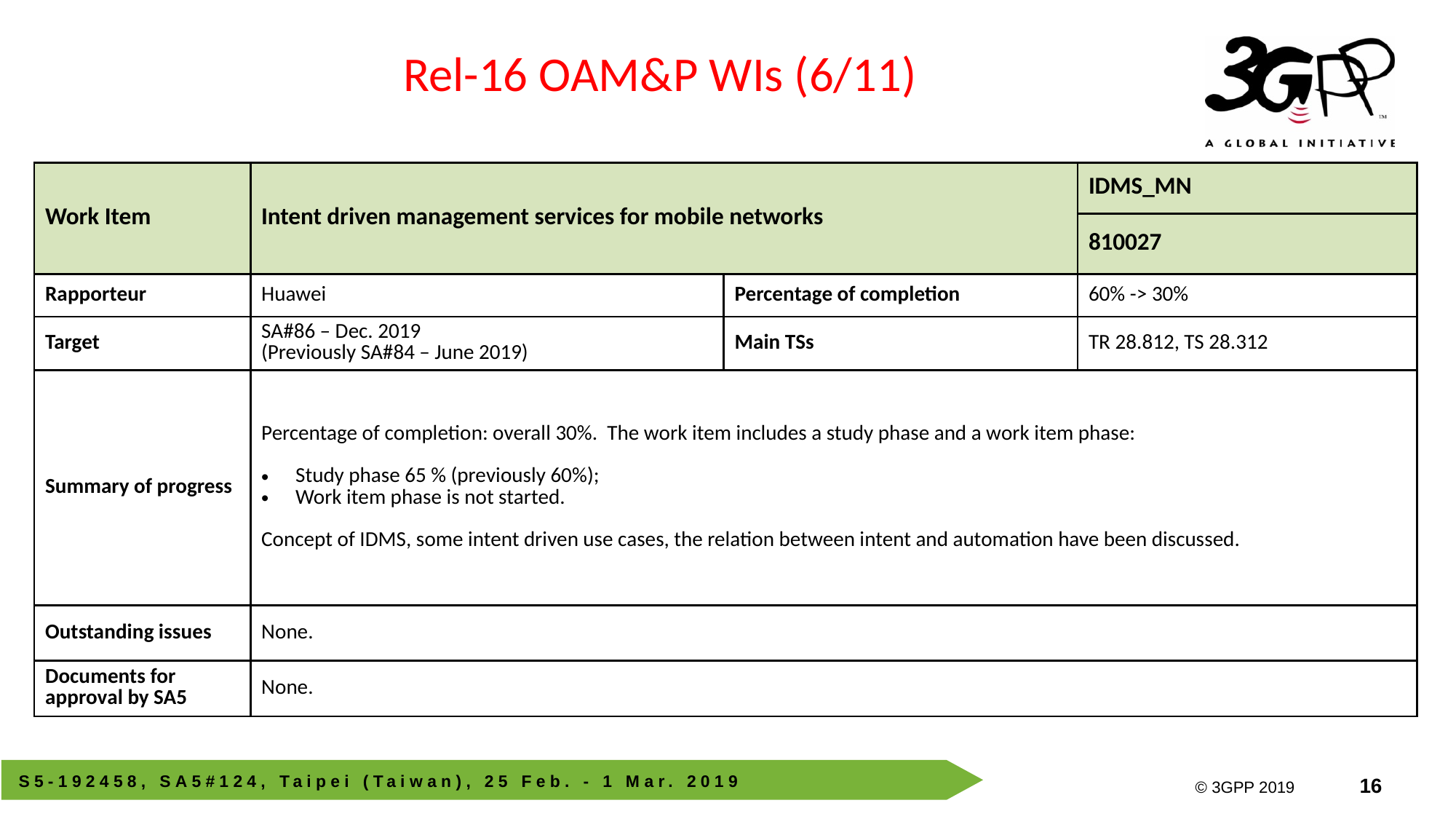

Rel-16 OAM&P WIs (6/11)
| Work Item | Intent driven management services for mobile networks |  | IDMS\_MN |
| --- | --- | --- | --- |
|  |  |  | 810027 |
| Rapporteur | Huawei | Percentage of completion | 60% -> 30% |
| Target | SA#86 – Dec. 2019 (Previously SA#84 – June 2019) | Main TSs | TR 28.812, TS 28.312 |
| Summary of progress | Percentage of completion: overall 30%. The work item includes a study phase and a work item phase: Study phase 65 % (previously 60%); Work item phase is not started. Concept of IDMS, some intent driven use cases, the relation between intent and automation have been discussed. |  |  |
| Outstanding issues | None. |  |  |
| Documents for approval by SA5 | None. |  |  |